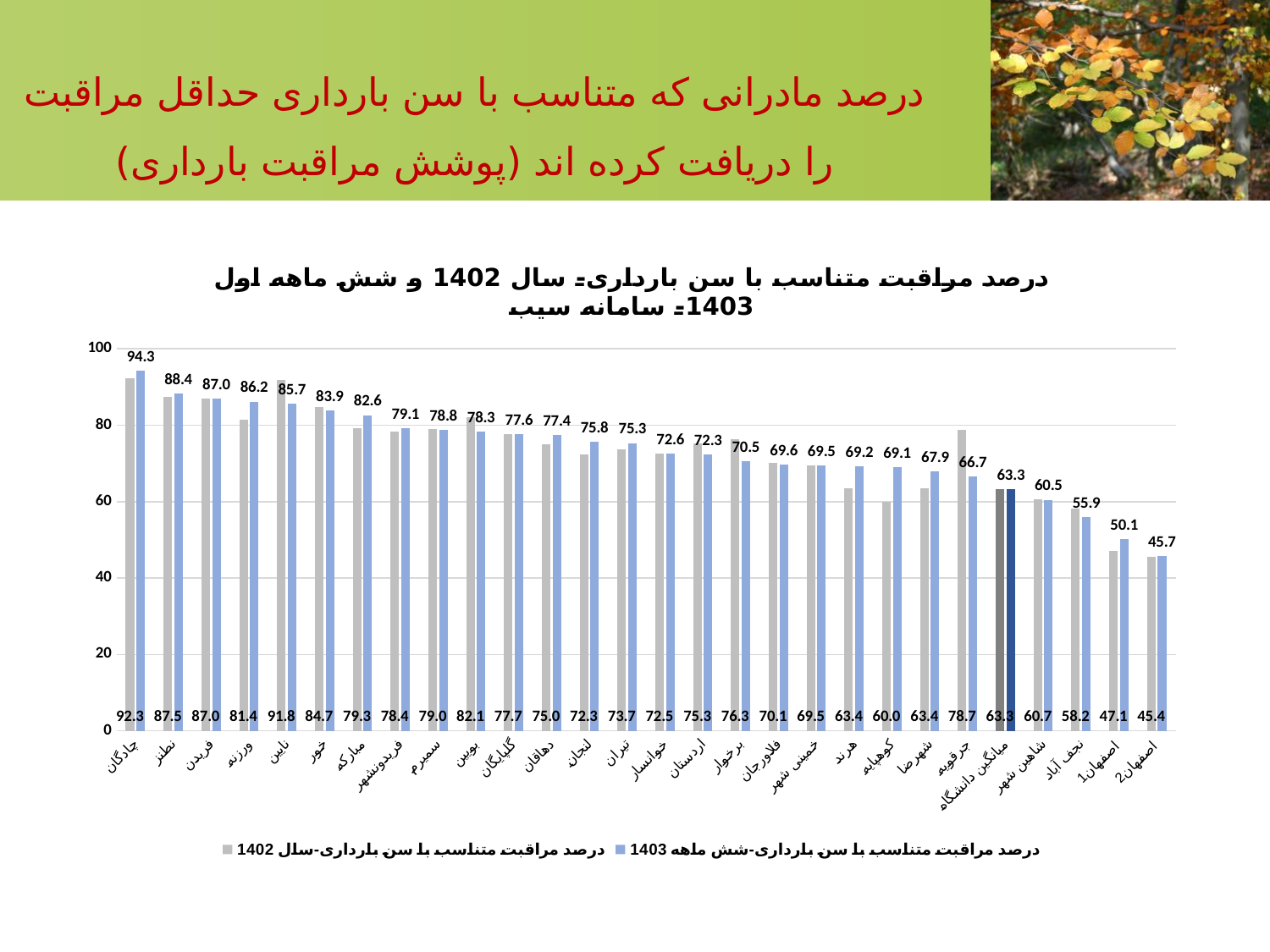

درصد مادرانی که متناسب با سن بارداری حداقل مراقبت را دریافت کرده اند (پوشش مراقبت بارداری)

### Chart: درصد مراقبت متناسب با سن بارداری- سال 1402 و شش ماهه اول 1403- سامانه سیب

| Category | درصد مراقبت متناسب با سن بارداری-سال 1402 | درصد مراقبت متناسب با سن بارداری-شش ماهه 1403 |
|---|---|---|
| چادگان | 92.34567901234568 | 94.31818181818183 |
| نطنز | 87.53056234718827 | 88.38174273858921 |
| فریدن | 87.00361010830325 | 86.95652173913044 |
| ورزنه | 81.43236074270557 | 86.2 |
| نایین | 91.80327868852459 | 85.71428571428571 |
| خور | 84.7328244274809 | 83.89830508474576 |
| مبارکه | 79.2675356921167 | 82.625 |
| فریدونشهر | 78.35820895522389 | 79.12621359223301 |
| سمیرم | 78.98686679174483 | 78.83817427385893 |
| بویین | 82.06896551724138 | 78.26086956521739 |
| گلپایگان | 77.6500638569604 | 77.58620689655173 |
| دهاقان | 75.0 | 77.40112994350282 |
| لنجان | 72.32728676186801 | 75.76552930883639 |
| تیران | 73.65967365967366 | 75.34246575342466 |
| خوانسار | 72.47706422018348 | 72.64957264957265 |
| اردستان | 75.2941176470588 | 72.3 |
| برخوار | 76.27308337996642 | 70.48984468339306 |
| فلاورجان | 70.13824884792626 | 69.6105702364395 |
| خمینی شهر | 69.53103060937939 | 69.50517836593787 |
| هرند | 63.389830508474574 | 69.2 |
| کوهپایه | 60.0 | 69.0721649484536 |
| شهرضا | 63.39622641509434 | 67.88511749347258 |
| جرقویه | 78.70563674321504 | 66.66666666666666 |
| میانگین دانشگاه | 63.3 | 63.3 |
| شاهین شهر | 60.67307692307692 | 60.47666335650447 |
| نجف آباد | 58.195848855774344 | 55.864022662889525 |
| اصفهان1  | 47.08659094261691 | 50.108191653786704 |
| اصفهان2  | 45.43092909535452 | 45.737653350110094 |